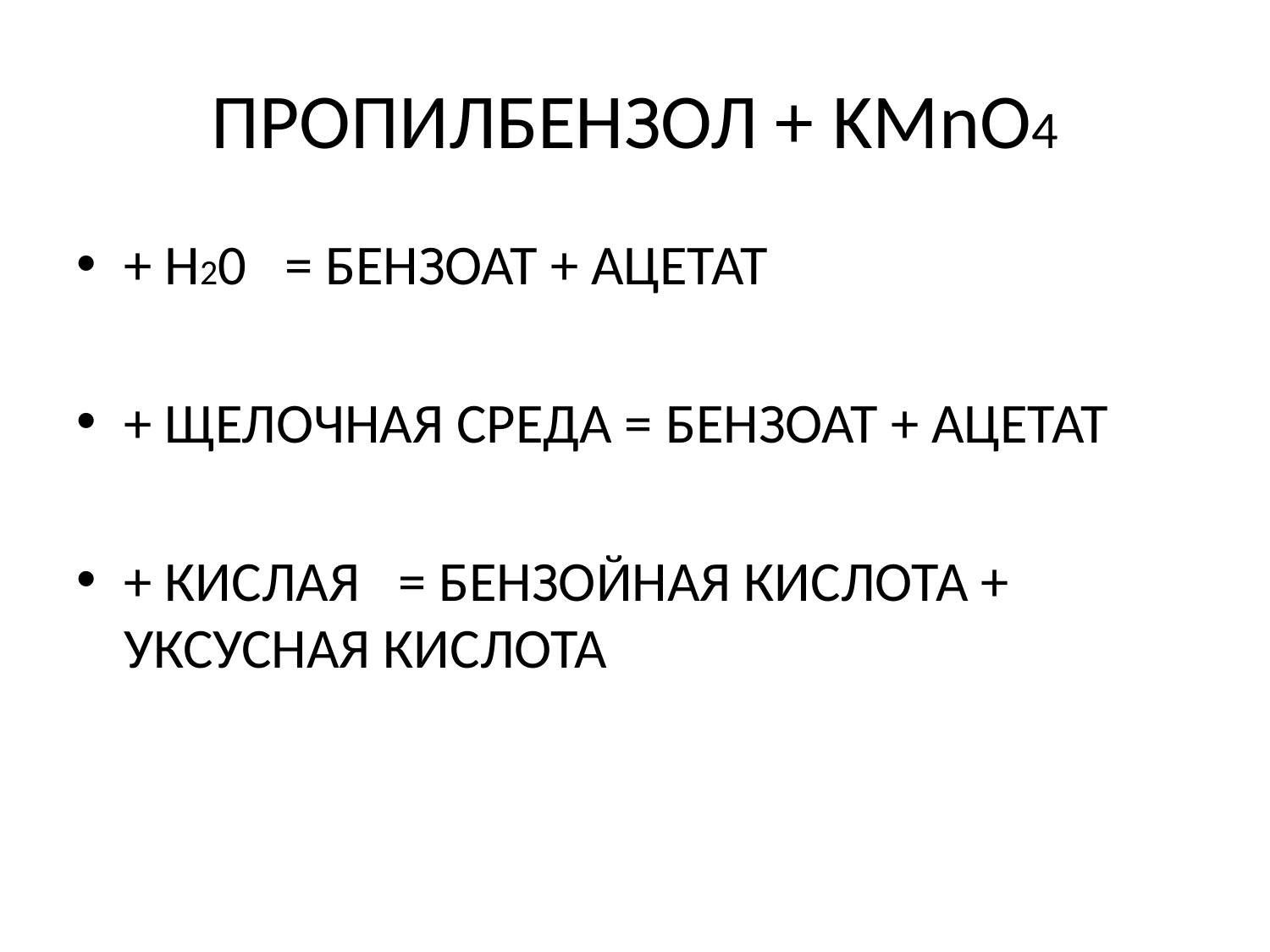

# ПРОПИЛБЕНЗОЛ + KMnO4
+ H20   = БЕНЗОАТ + АЦЕТАТ

+ ЩЕЛОЧНАЯ СРЕДА = БЕНЗОАТ + АЦЕТАТ

+ КИСЛАЯ   = БЕНЗОЙНАЯ КИСЛОТА + УКСУСНАЯ КИСЛОТА